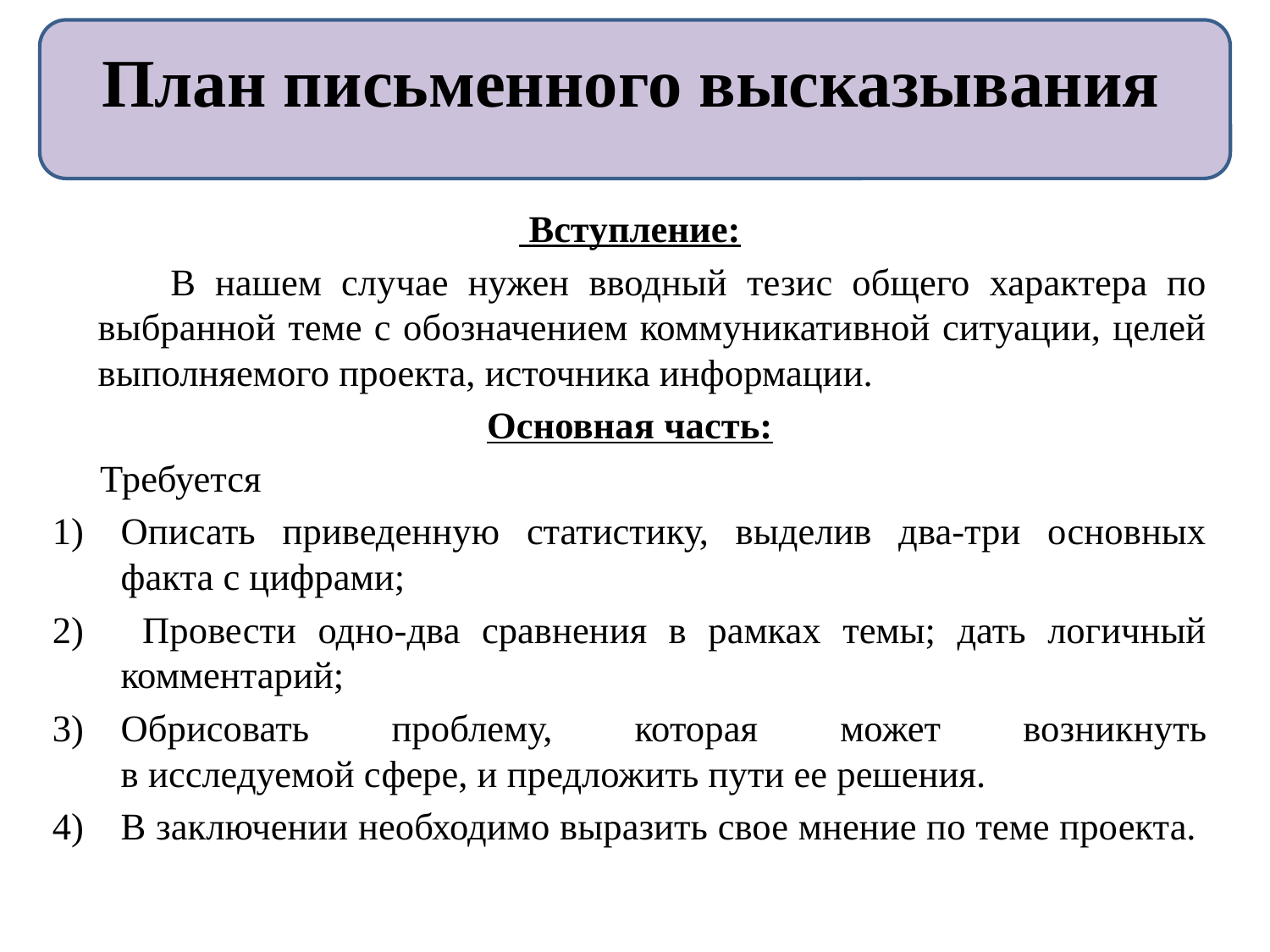

# План письменного высказывания

 Вступление:
      В нашем случае нужен вводный тезис общего характера по выбранной теме с обозначением коммуникативной ситуации, целей выполняемого проекта, источника информации.
Основная часть:
     Требуется
Описать приведенную статистику, выделив два-три основных факта с цифрами;
 Провести одно-два сравнения в рамках темы; дать логичный комментарий;
Обрисовать проблему, которая может возникнуть
в исследуемой сфере, и предложить пути ее решения.
В заключении необходимо выразить свое мнение по теме проекта.